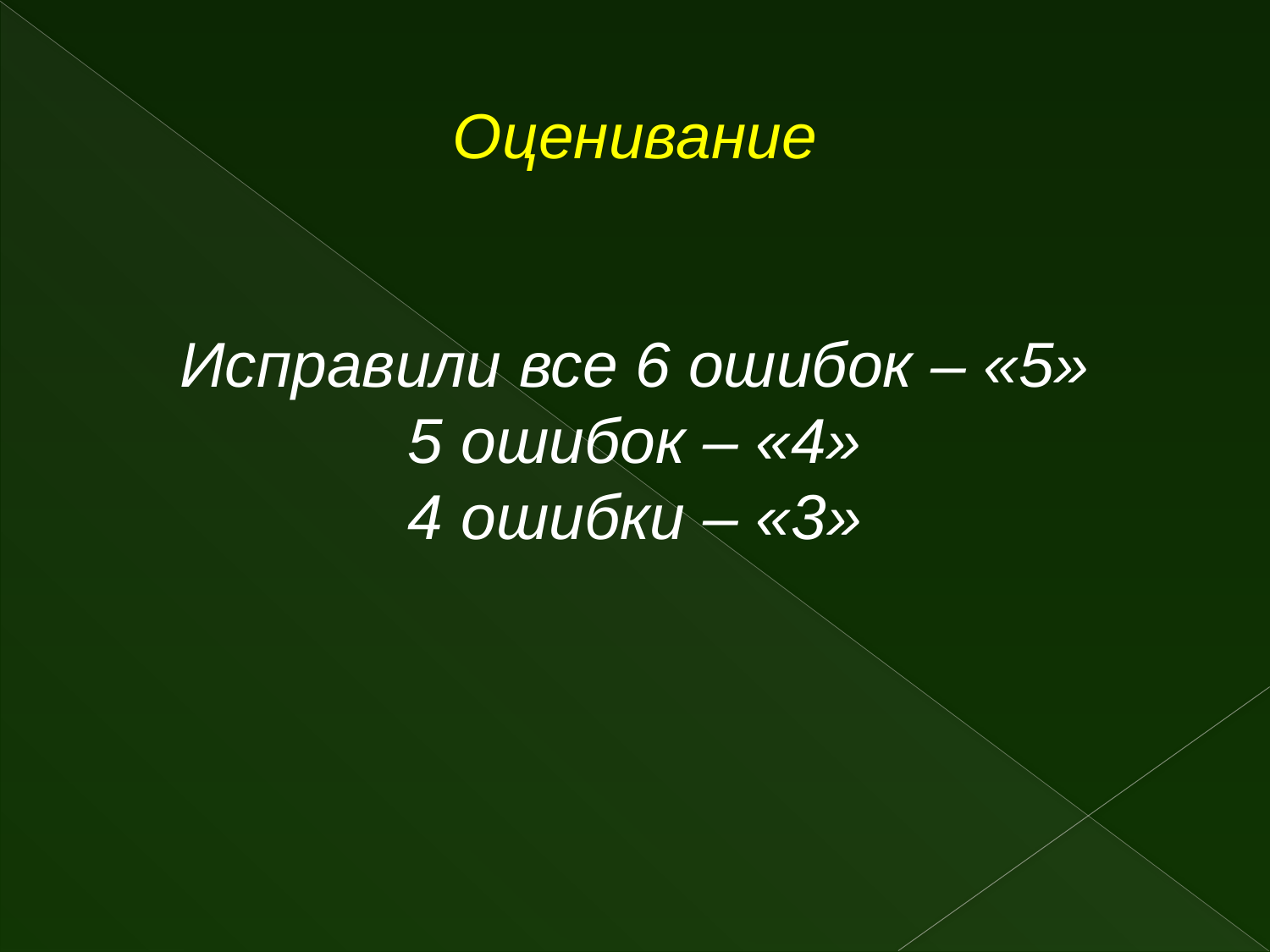

Оценивание

Исправили все 6 ошибок – «5»
5 ошибок – «4»
4 ошибки – «3»